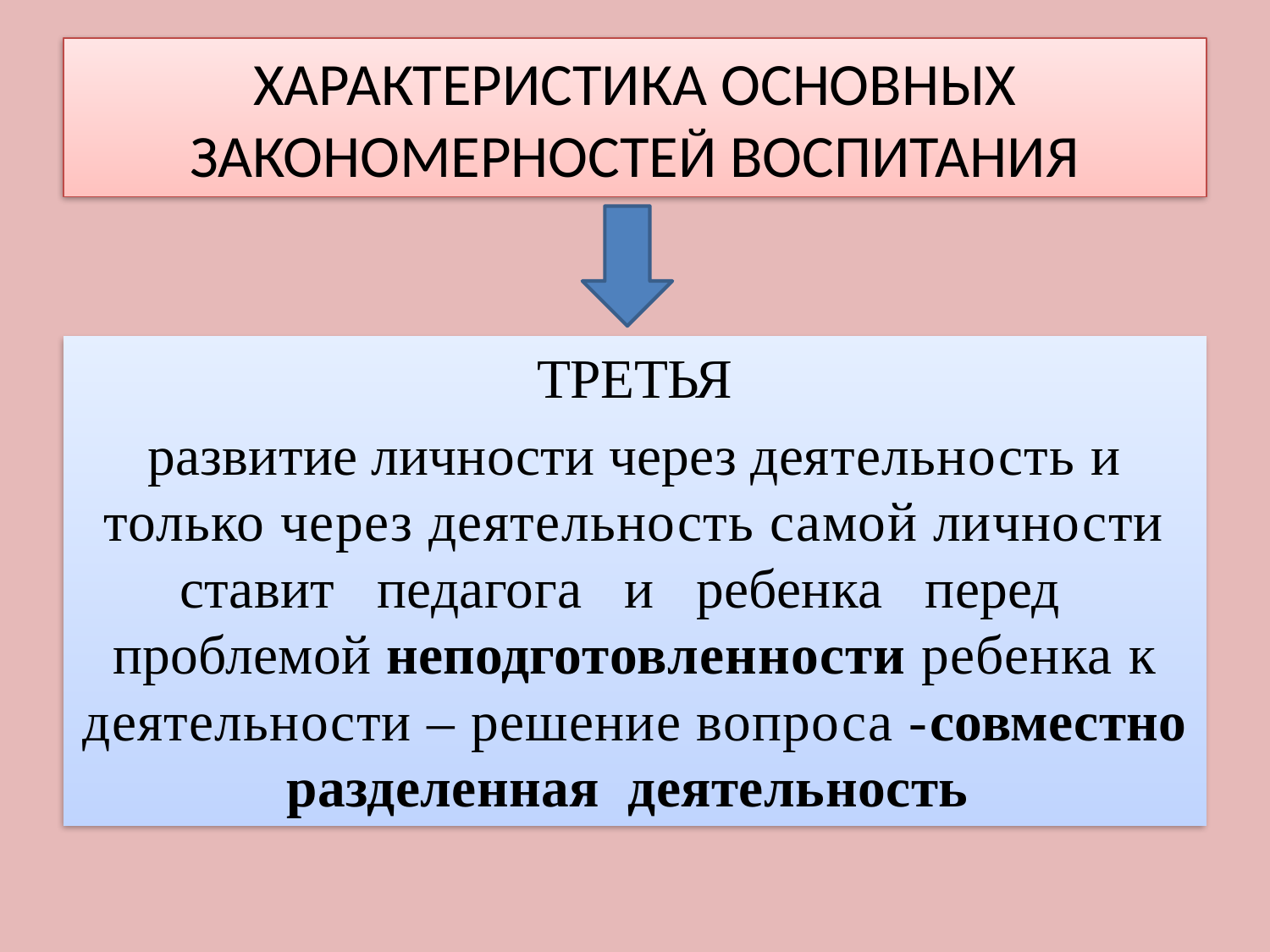

# ХАРАКТЕРИСТИКА ОСНОВНЫХ ЗАКОНОМЕРНОСТЕЙ ВОСПИТАНИЯ

ТРЕТЬЯ
развитие личности через дея­тельность и только через деятельность самой личности ставит   педагога   и   ребенка   перед   проблемой неподго­товленности ребенка к деятельности – решение вопроса -совместно   разделенная  деятель­ность